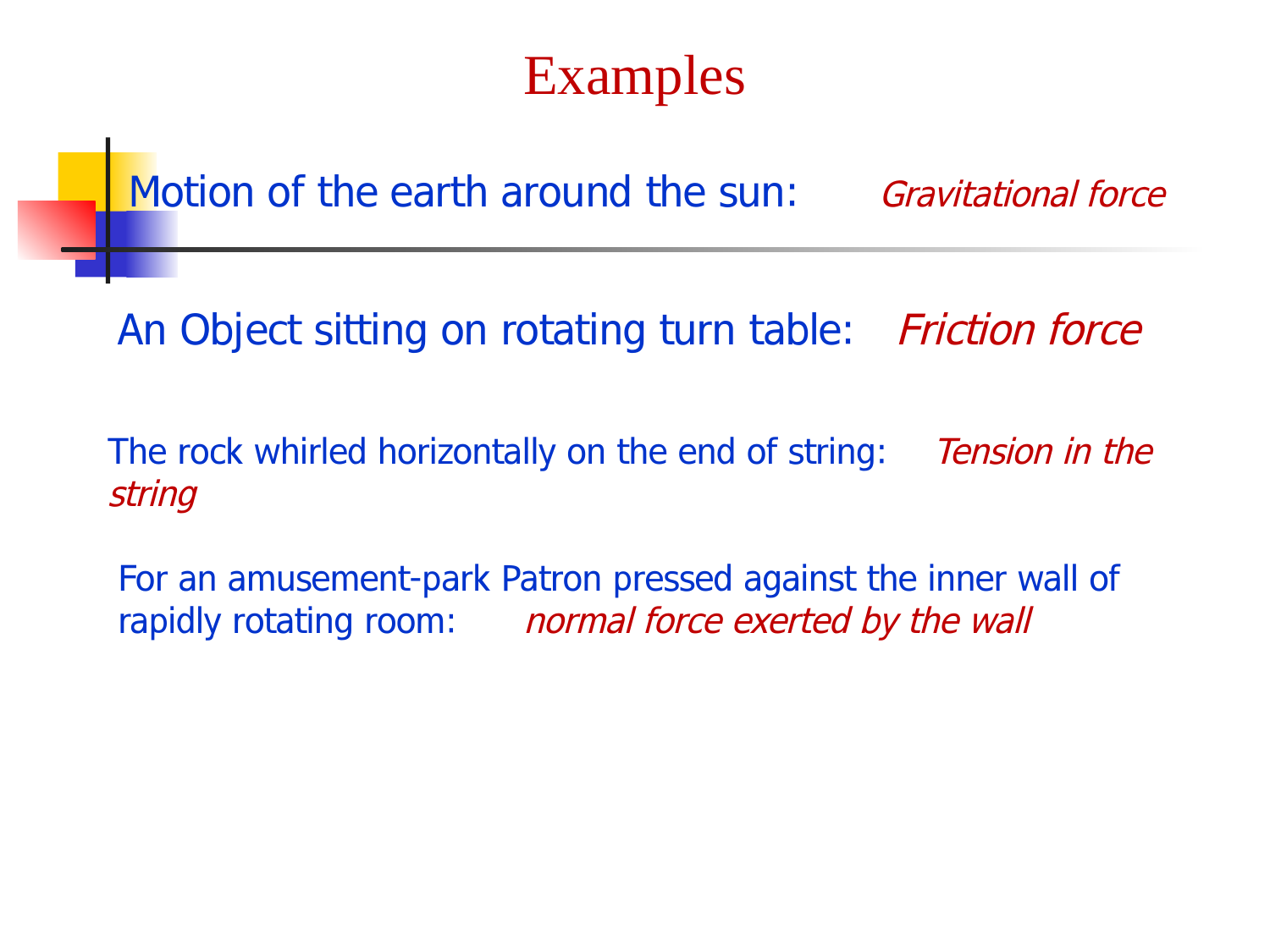

Examples
Motion of the earth around the sun:      Gravitational force
An Object sitting on rotating turn table:   Friction force
The rock whirled horizontally on the end of string:    Tension in the string
For an amusement-park Patron pressed against the inner wall of rapidly rotating room:      normal force exerted by the wall